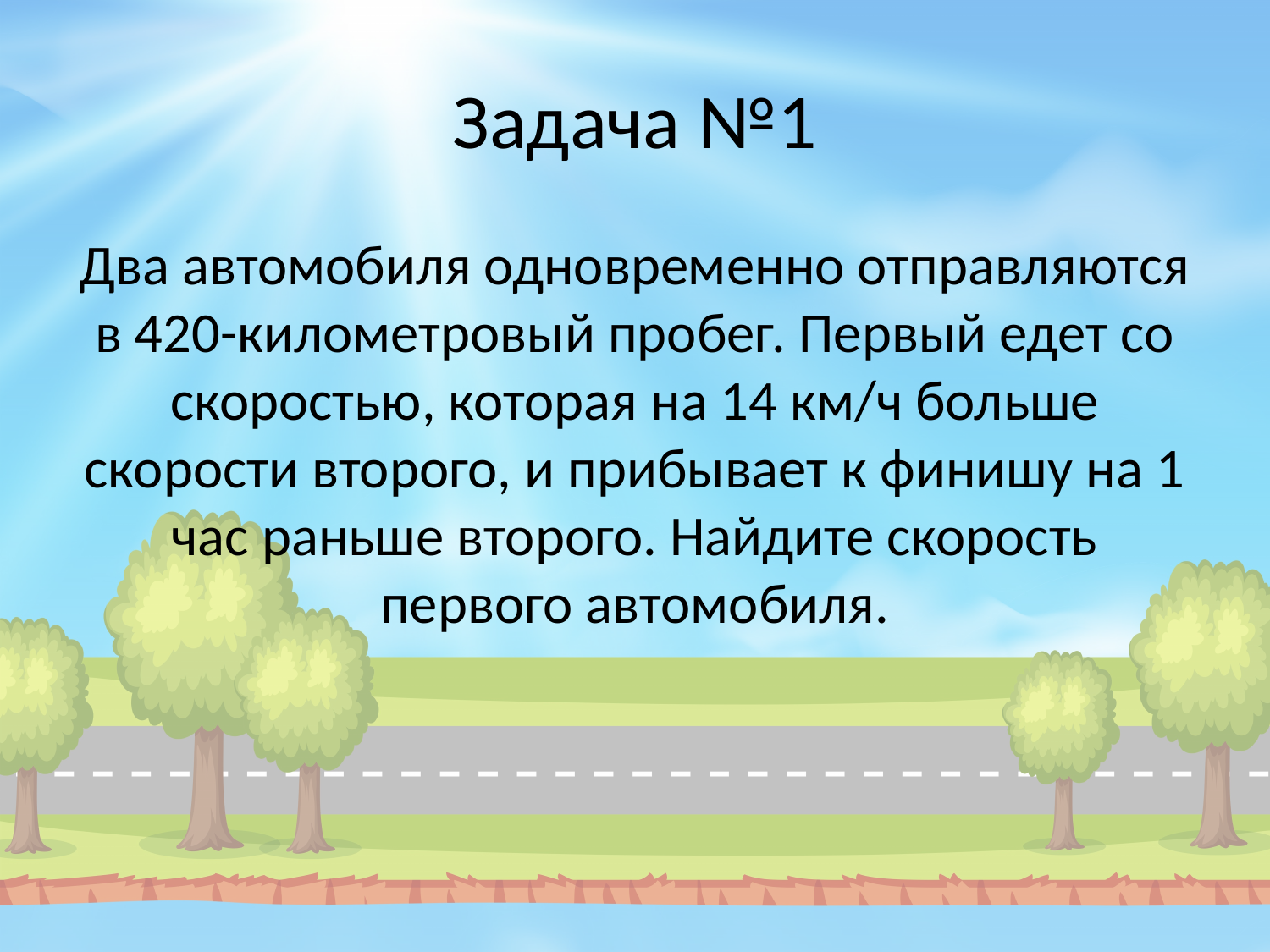

# Задача №1
Два автомобиля одновременно отправляются в 420-километровый пробег. Первый едет со скоростью, которая на 14 км/ч больше скорости второго, и прибывает к финишу на 1 час раньше второго. Найдите скорость первого автомобиля.